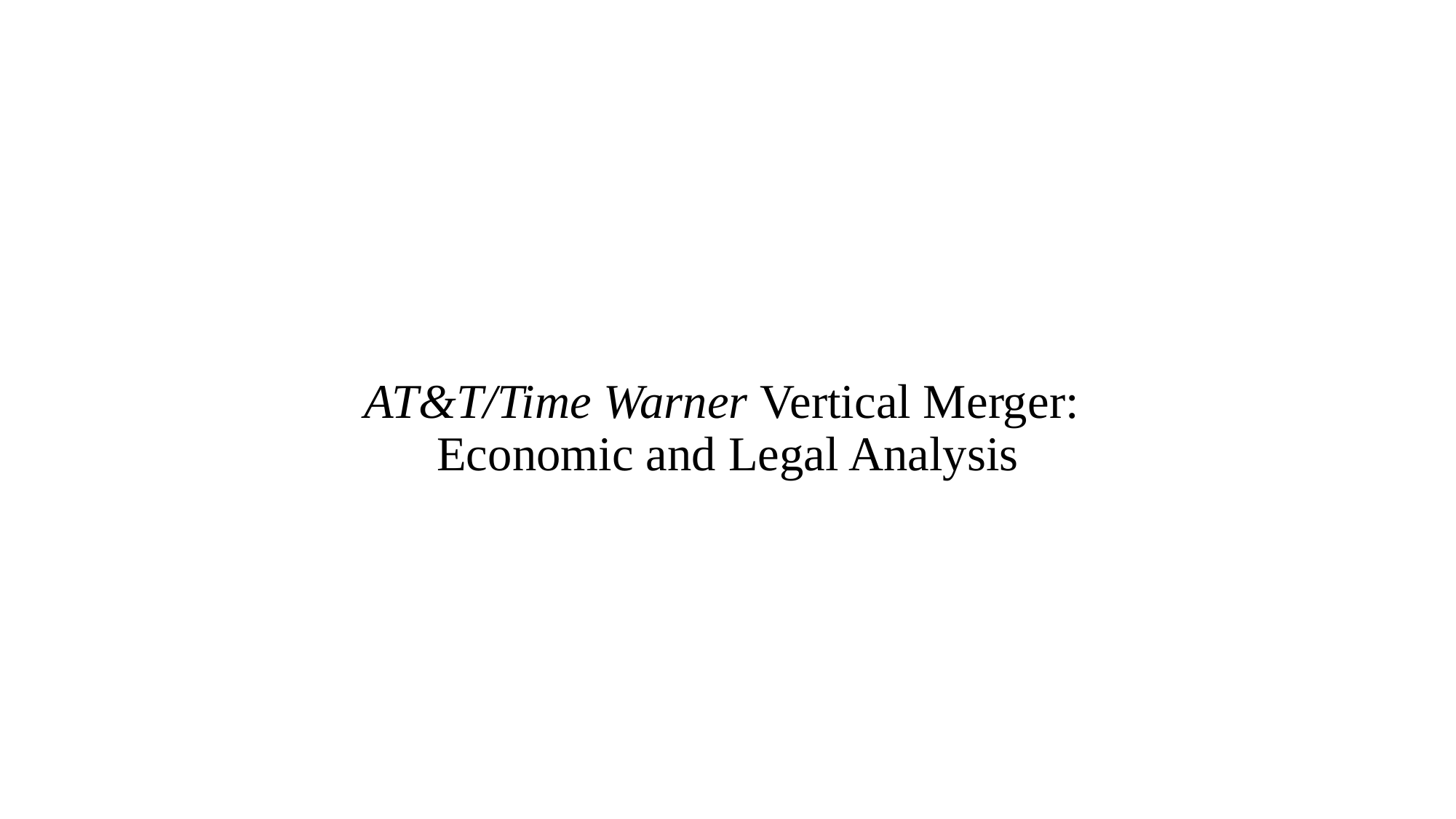

# AT&T/Time Warner Vertical Merger: Economic and Legal Analysis